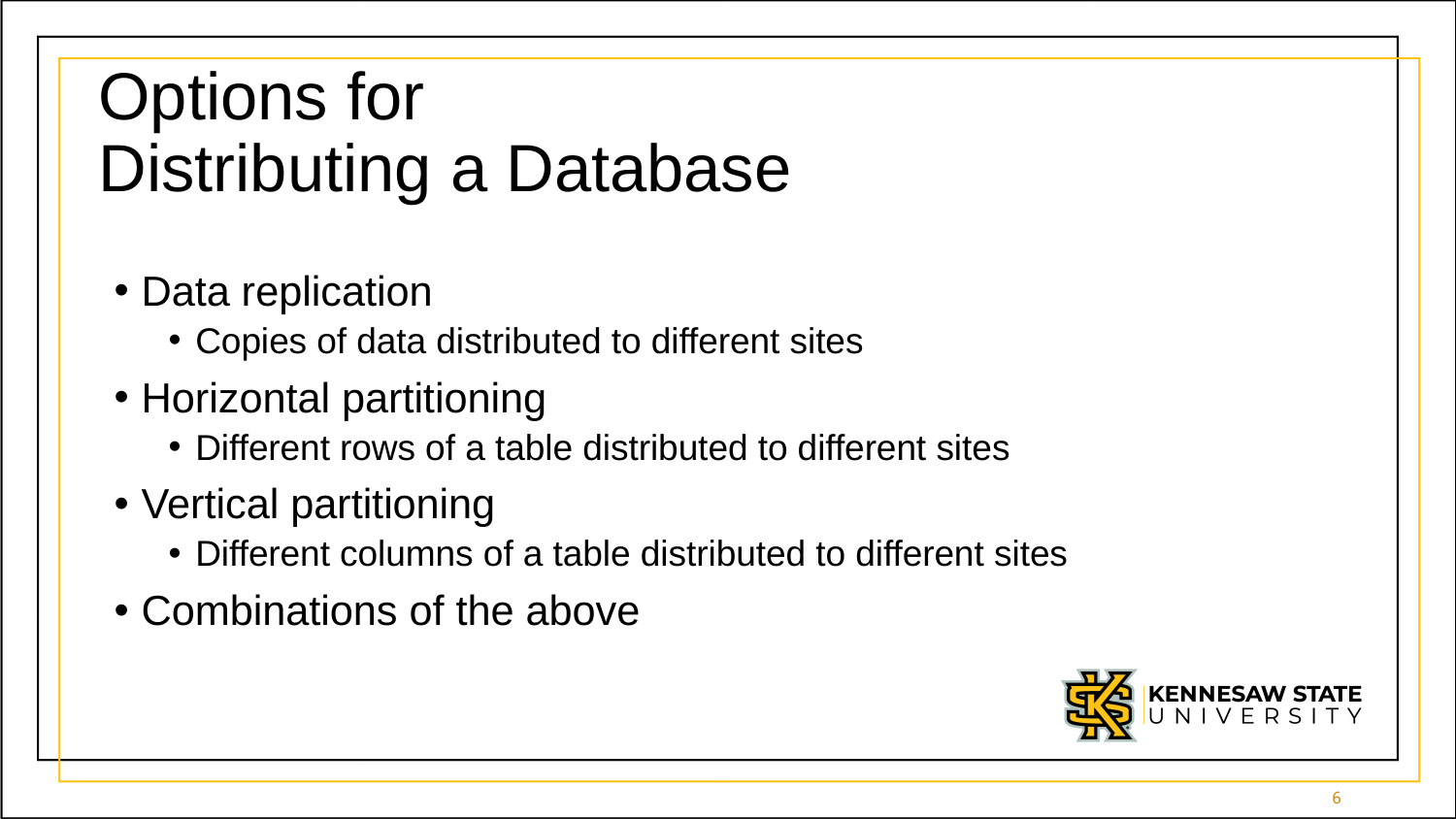

# Options for Distributing a Database
Data replication
Copies of data distributed to different sites
Horizontal partitioning
Different rows of a table distributed to different sites
Vertical partitioning
Different columns of a table distributed to different sites
Combinations of the above
6